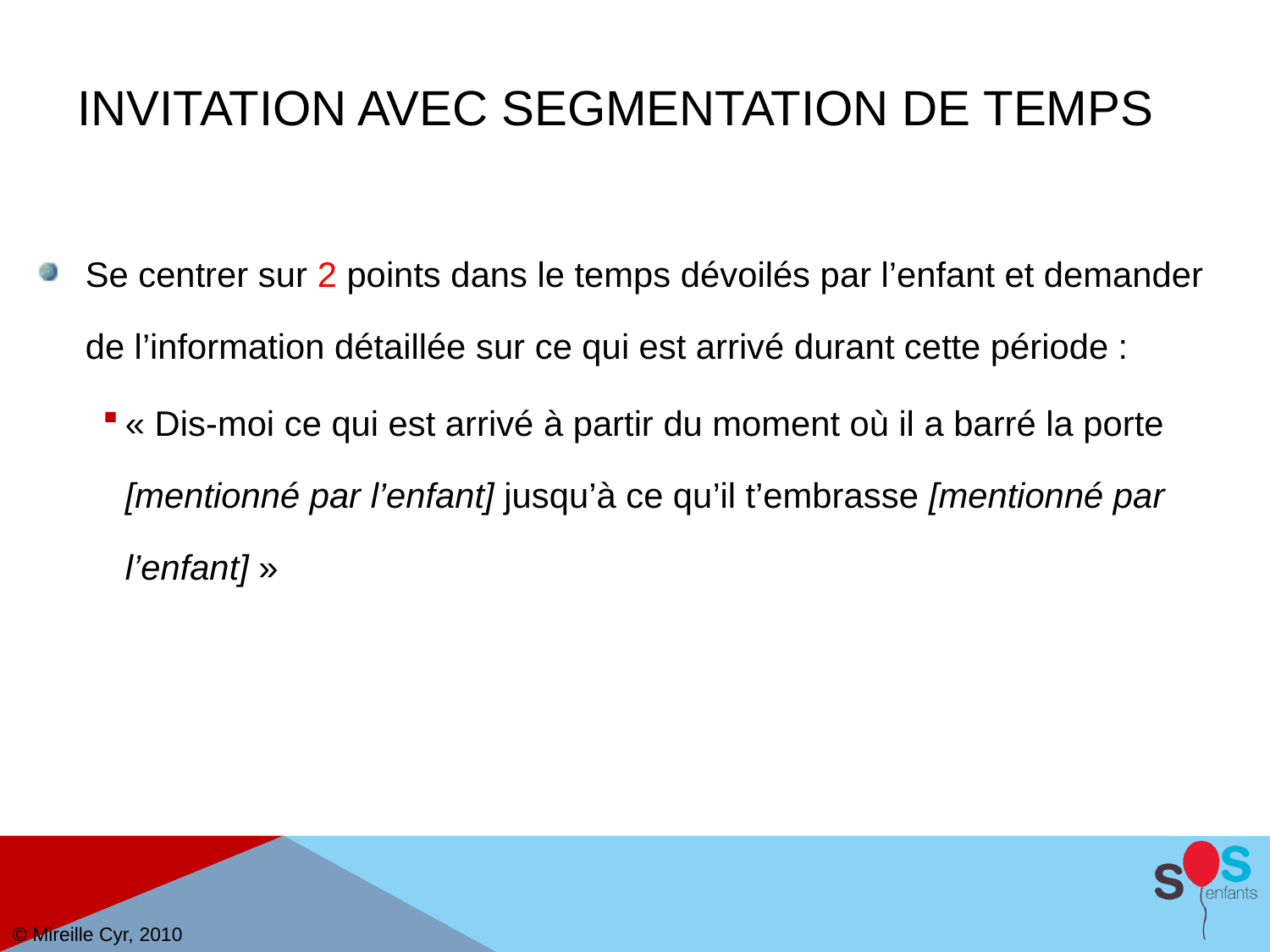

# Invitation avec segmentation de temps
Se centrer sur 2 points dans le temps dévoilés par l’enfant et demander de l’information détaillée sur ce qui est arrivé durant cette période :
« Dis-moi ce qui est arrivé à partir du moment où il a barré la porte [mentionné par l’enfant] jusqu’à ce qu’il t’embrasse [mentionné par l’enfant] »
© Mireille Cyr, 2010